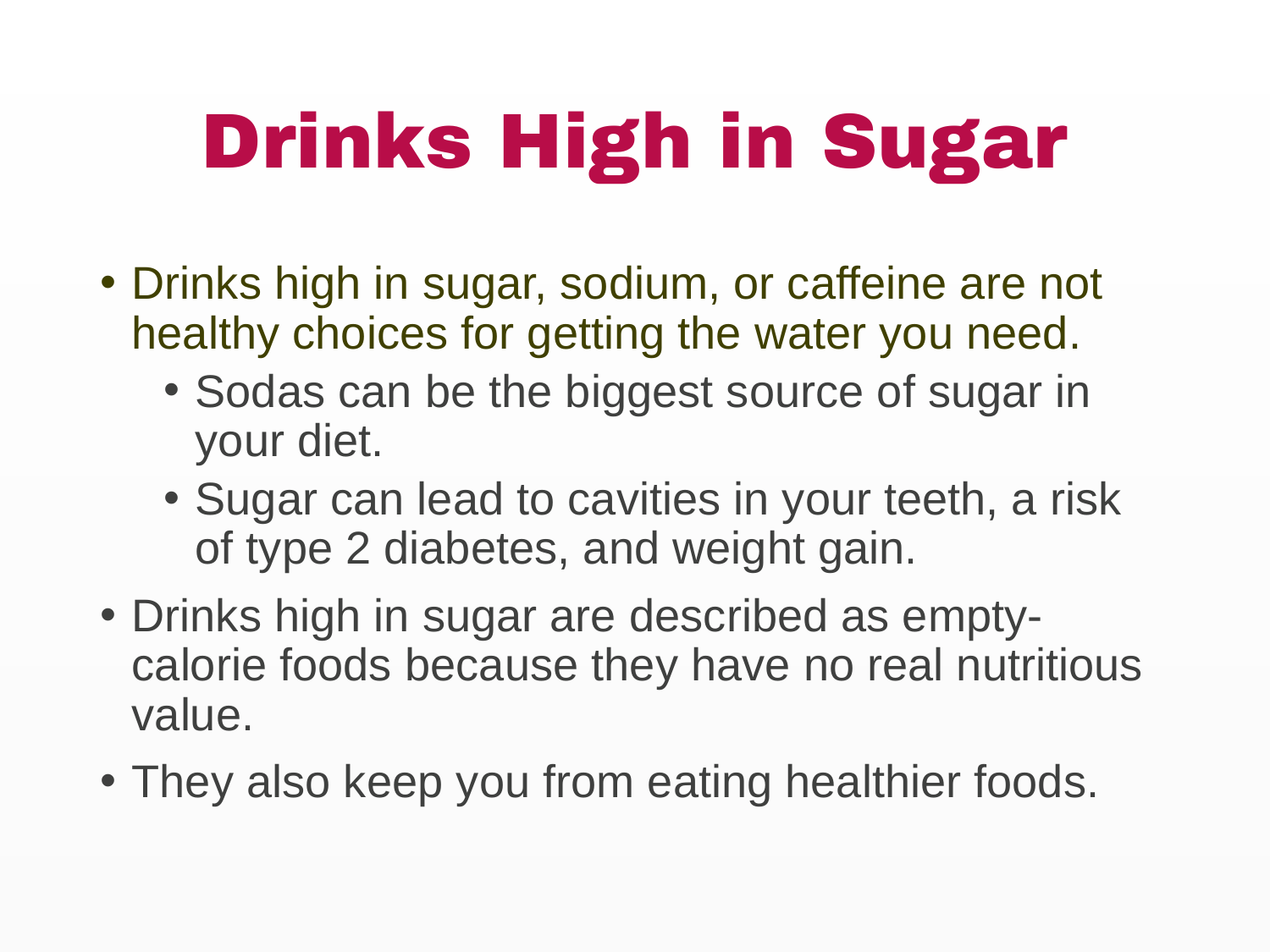

# Drinks High in Sugar
Drinks high in sugar, sodium, or caffeine are not healthy choices for getting the water you need.
Sodas can be the biggest source of sugar in your diet.
Sugar can lead to cavities in your teeth, a risk of type 2 diabetes, and weight gain.
Drinks high in sugar are described as empty-calorie foods because they have no real nutritious value.
They also keep you from eating healthier foods.